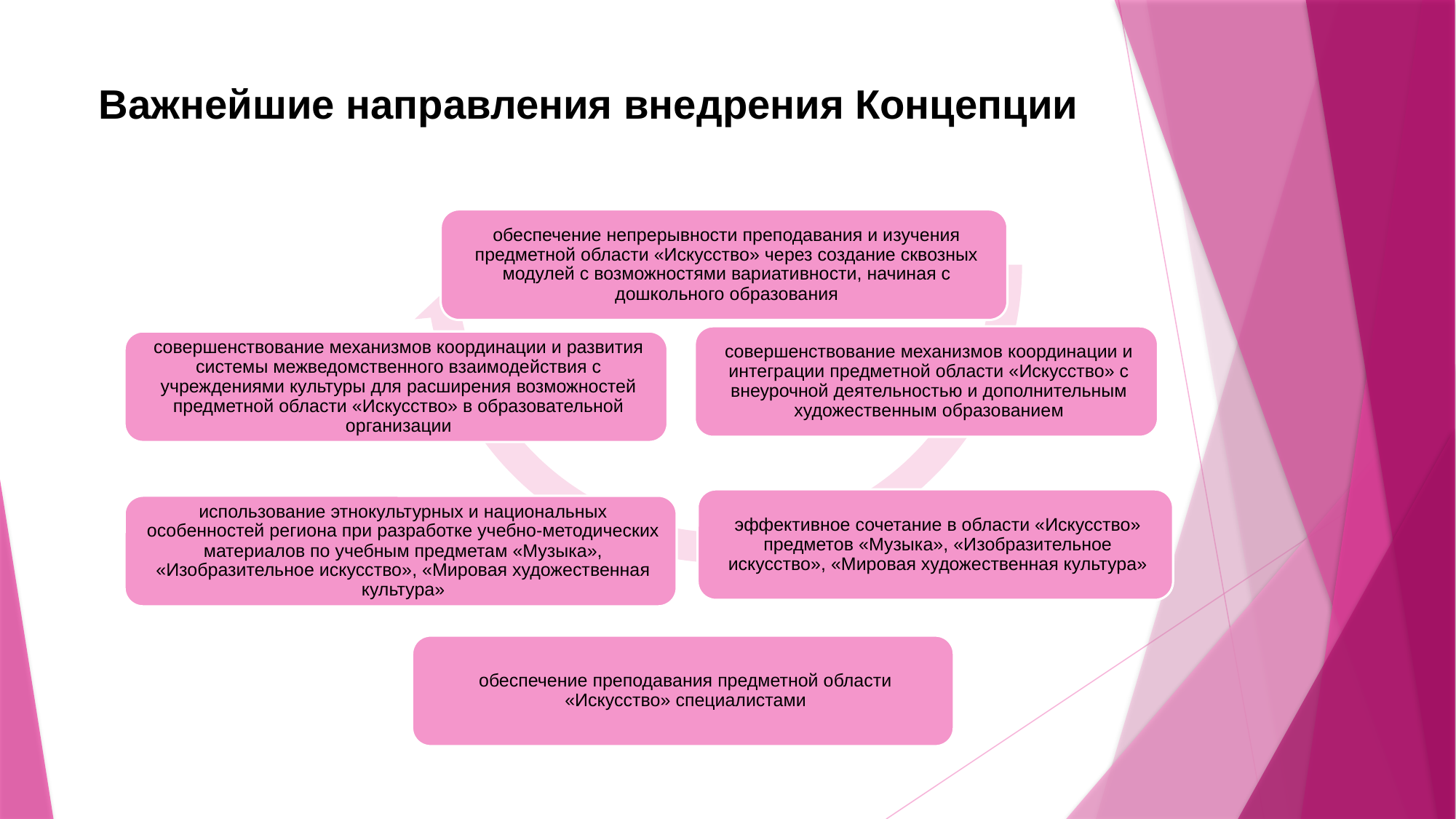

# Важнейшие направления внедрения Концепции
обеспечение непрерывности преподавания и изучения предметной области «Искусство» через создание сквозных модулей с возможностями вариативности, начиная с дошкольного образования
совершенствование механизмов координации и интеграции предметной области «Искусство» с внеурочной деятельностью и дополнительным художественным образованием
эффективное сочетание в области «Искусство» предметов «Музыка», «Изобразительное искусство», «Мировая художественная культура»
обеспечение преподавания предметной области «Искусство» специалистами
использование этнокультурных и национальных особенностей региона при разработке учебно-методических материалов по учебным предметам «Музыка», «Изобразительное искусство», «Мировая художественная культура»
совершенствование механизмов координации и развития системы межведомственного взаимодействия с учреждениями культуры для расширения возможностей предметной области «Искусство» в образовательной организации